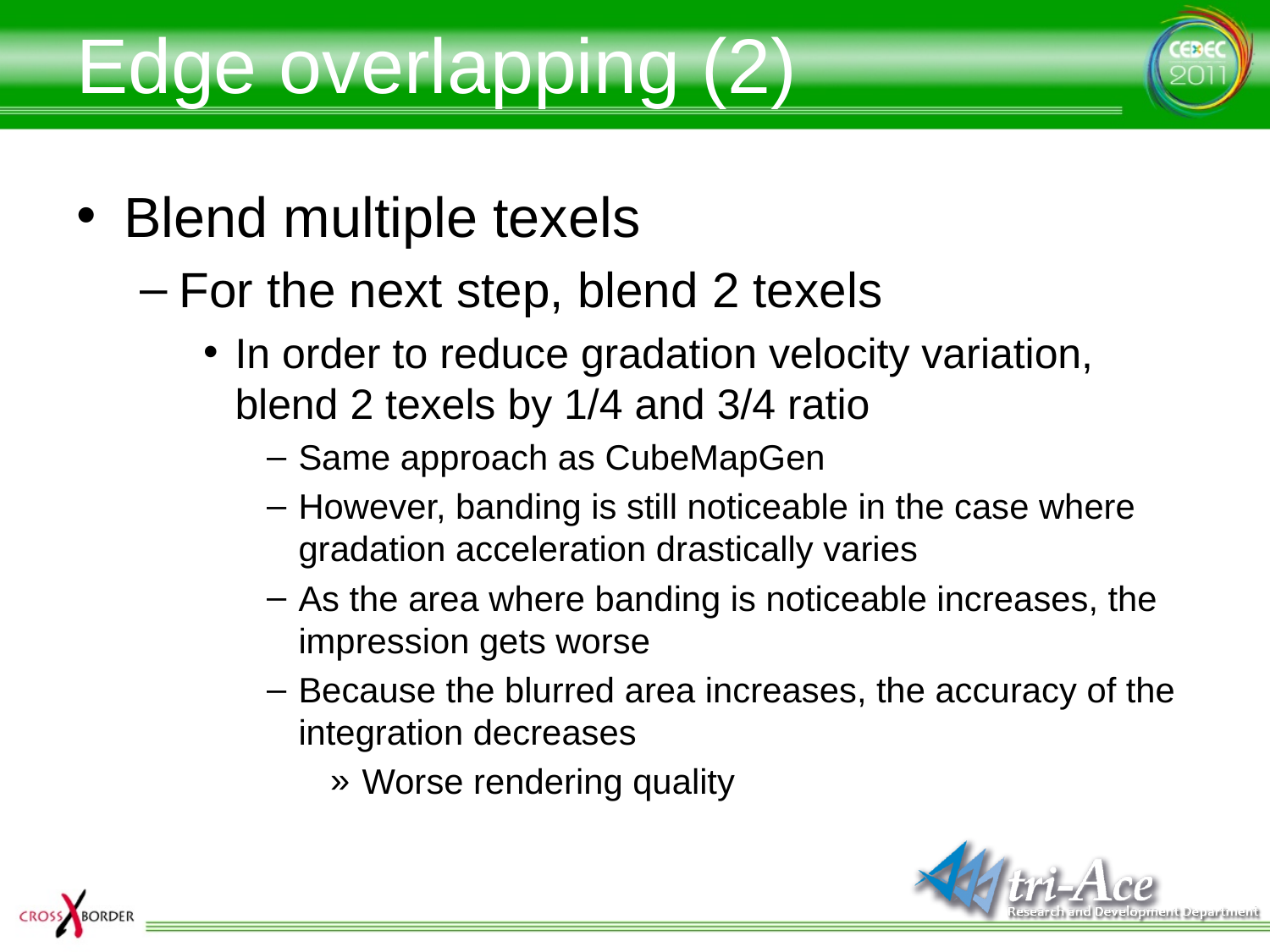

# Edge overlapping (2)
Blend multiple texels
For the next step, blend 2 texels
In order to reduce gradation velocity variation, blend 2 texels by 1/4 and 3/4 ratio
Same approach as CubeMapGen
However, banding is still noticeable in the case where gradation acceleration drastically varies
As the area where banding is noticeable increases, the impression gets worse
Because the blurred area increases, the accuracy of the integration decreases
Worse rendering quality